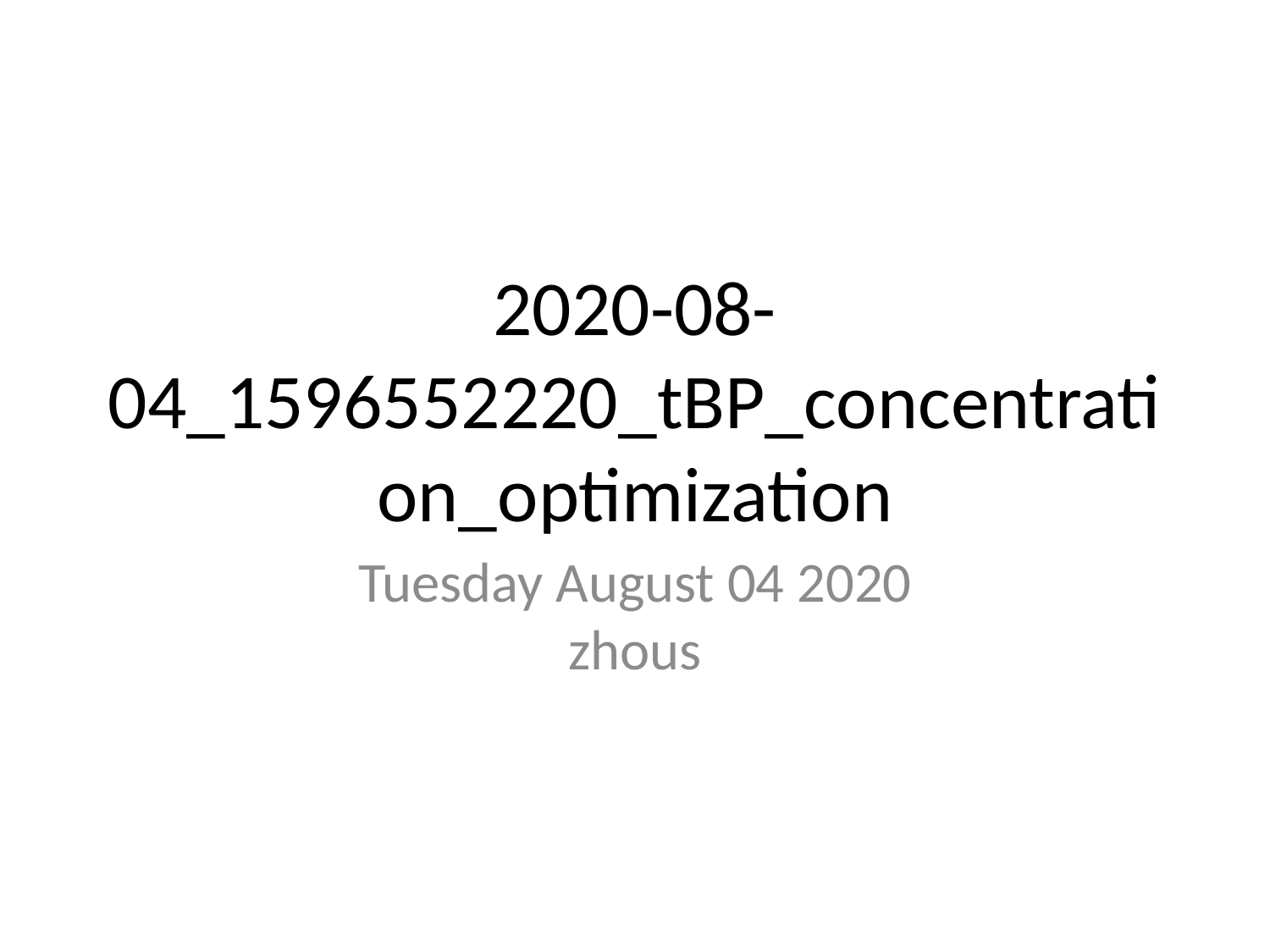

# 2020-08-04_1596552220_tBP_concentration_optimization
Tuesday August 04 2020
zhous